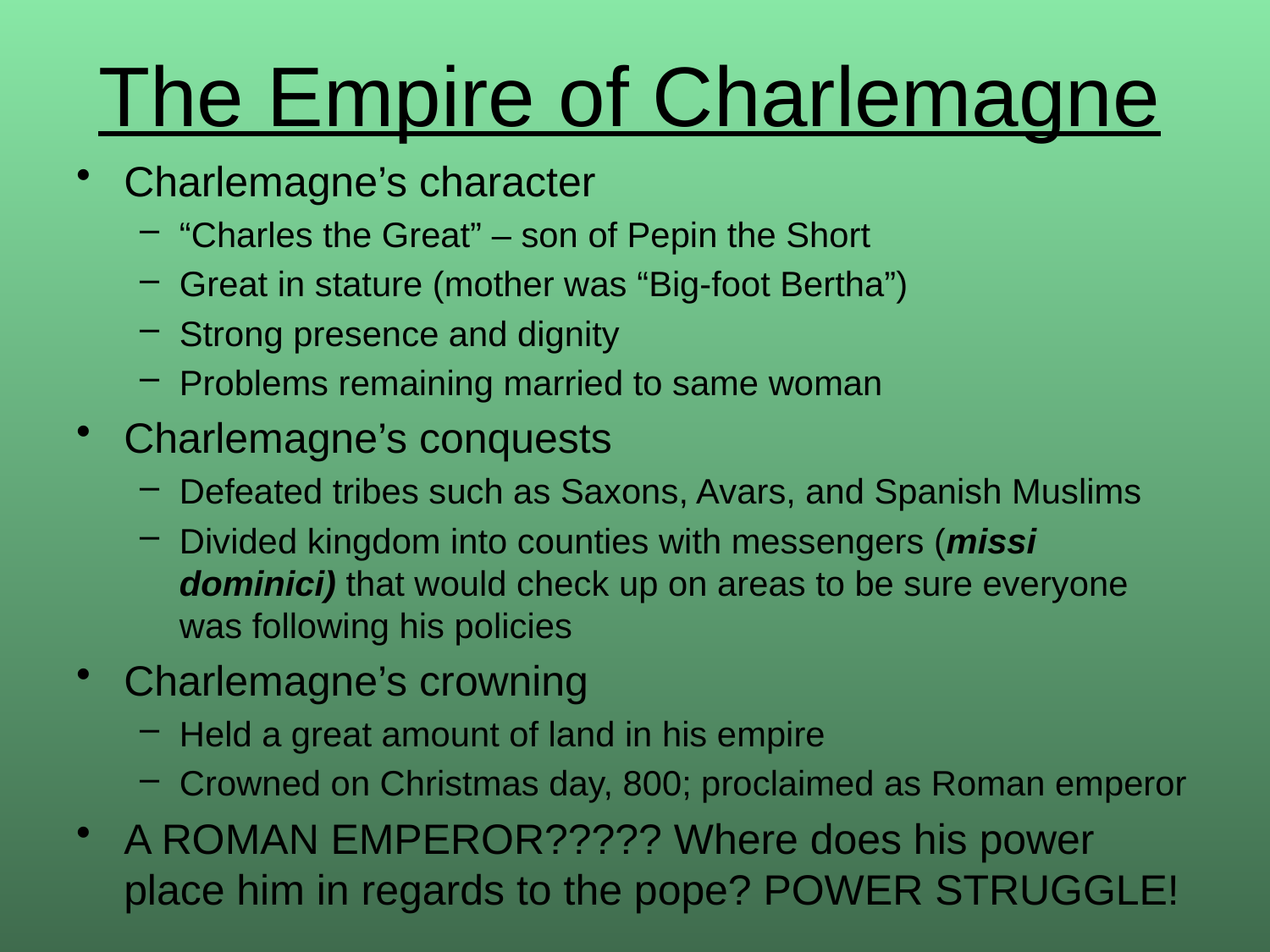

# The Empire of Charlemagne
Charlemagne’s character
“Charles the Great” – son of Pepin the Short
Great in stature (mother was “Big-foot Bertha”)
Strong presence and dignity
Problems remaining married to same woman
Charlemagne’s conquests
Defeated tribes such as Saxons, Avars, and Spanish Muslims
Divided kingdom into counties with messengers (missi dominici) that would check up on areas to be sure everyone was following his policies
Charlemagne’s crowning
Held a great amount of land in his empire
Crowned on Christmas day, 800; proclaimed as Roman emperor
A ROMAN EMPEROR????? Where does his power place him in regards to the pope? POWER STRUGGLE!